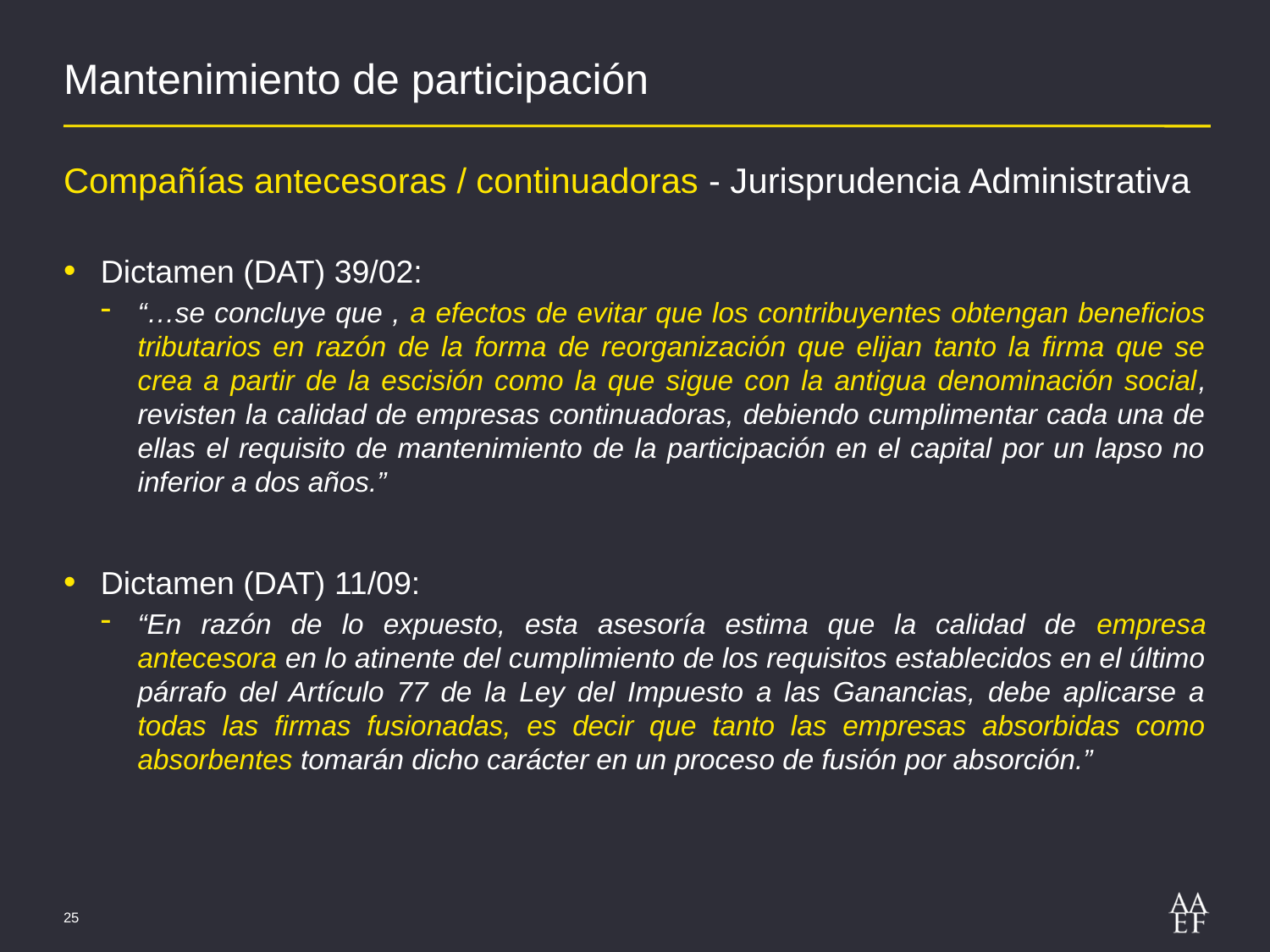

# Mantenimiento de participación
Compañías antecesoras / continuadoras - Jurisprudencia Administrativa

Dictamen (DAT) 39/02:
“…se concluye que , a efectos de evitar que los contribuyentes obtengan beneficios tributarios en razón de la forma de reorganización que elijan tanto la firma que se crea a partir de la escisión como la que sigue con la antigua denominación social, revisten la calidad de empresas continuadoras, debiendo cumplimentar cada una de ellas el requisito de mantenimiento de la participación en el capital por un lapso no inferior a dos años.”

Dictamen (DAT) 11/09:
“En razón de lo expuesto, esta asesoría estima que la calidad de empresa antecesora en lo atinente del cumplimiento de los requisitos establecidos en el último párrafo del Artículo 77 de la Ley del Impuesto a las Ganancias, debe aplicarse a todas las firmas fusionadas, es decir que tanto las empresas absorbidas como absorbentes tomarán dicho carácter en un proceso de fusión por absorción.”

25